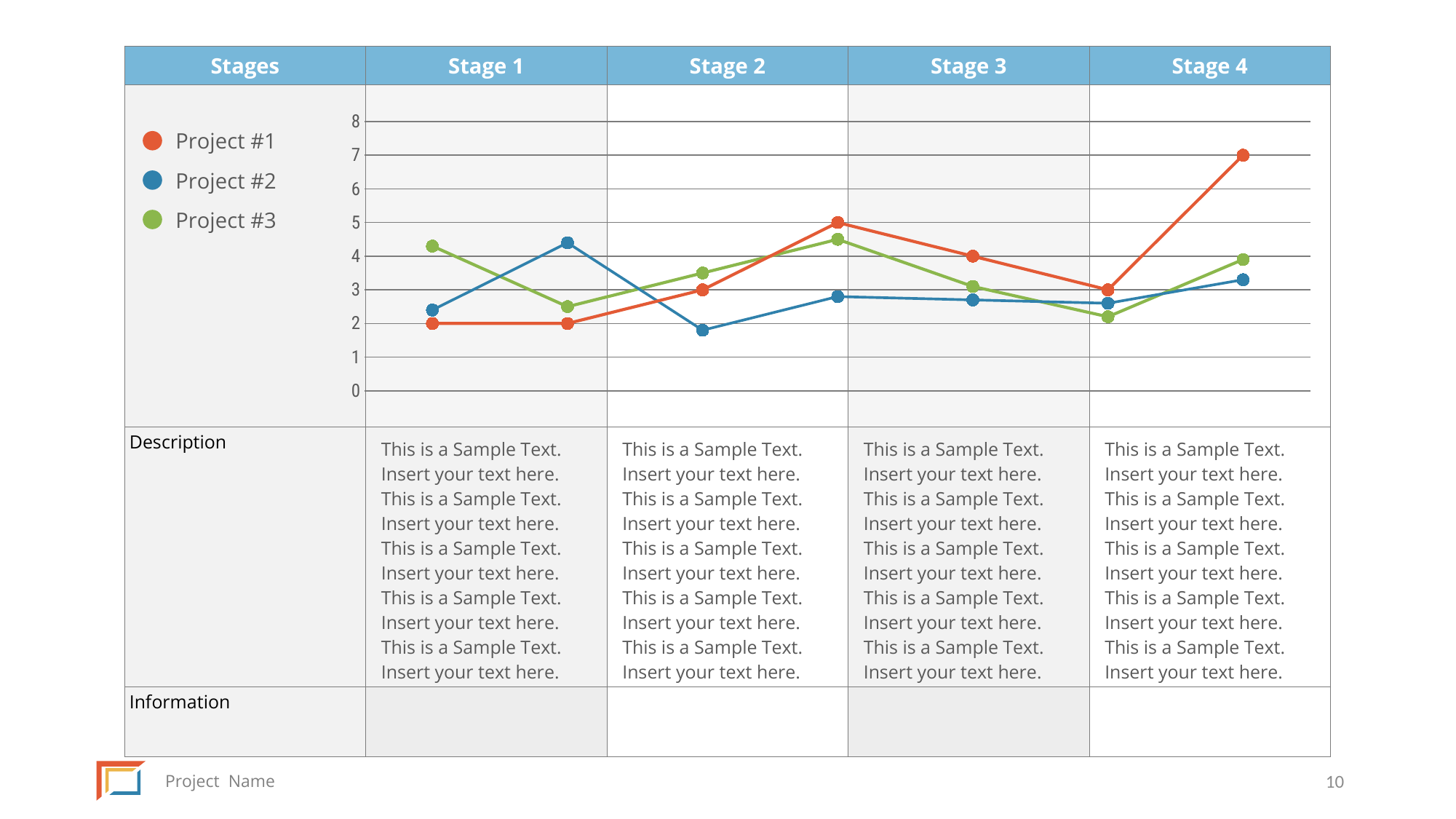

| Stages | Stage 1 | Stage 2 | Stage 3 | Stage 4 |
| --- | --- | --- | --- | --- |
|  |  |  |  |  |
| Description | This is a Sample Text. Insert your text here. This is a Sample Text. Insert your text here. This is a Sample Text. Insert your text here. This is a Sample Text. Insert your text here. This is a Sample Text. Insert your text here. | This is a Sample Text. Insert your text here. This is a Sample Text. Insert your text here. This is a Sample Text. Insert your text here. This is a Sample Text. Insert your text here. This is a Sample Text. Insert your text here. | This is a Sample Text. Insert your text here. This is a Sample Text. Insert your text here. This is a Sample Text. Insert your text here. This is a Sample Text. Insert your text here. This is a Sample Text. Insert your text here. | This is a Sample Text. Insert your text here. This is a Sample Text. Insert your text here. This is a Sample Text. Insert your text here. This is a Sample Text. Insert your text here. This is a Sample Text. Insert your text here. |
| Information |  |  |  |  |

### Chart

| Category | Row1 | Row2 | Row3 |
|---|---|---|---|
| Step1 | 4.3 | 2.4 | 2.0 |
| Step2 | 2.5 | 4.4 | 2.0 |
| Step3 | 3.5 | 1.8 | 3.0 |
| Step4 | 4.5 | 2.8 | 5.0 |
| Step5 | 3.1 | 2.7 | 4.0 |
| Step6 | 2.2 | 2.6 | 3.0 |
| Step7 | 3.9 | 3.3 | 7.0 |
Project #1

Project #2

Project #3

10